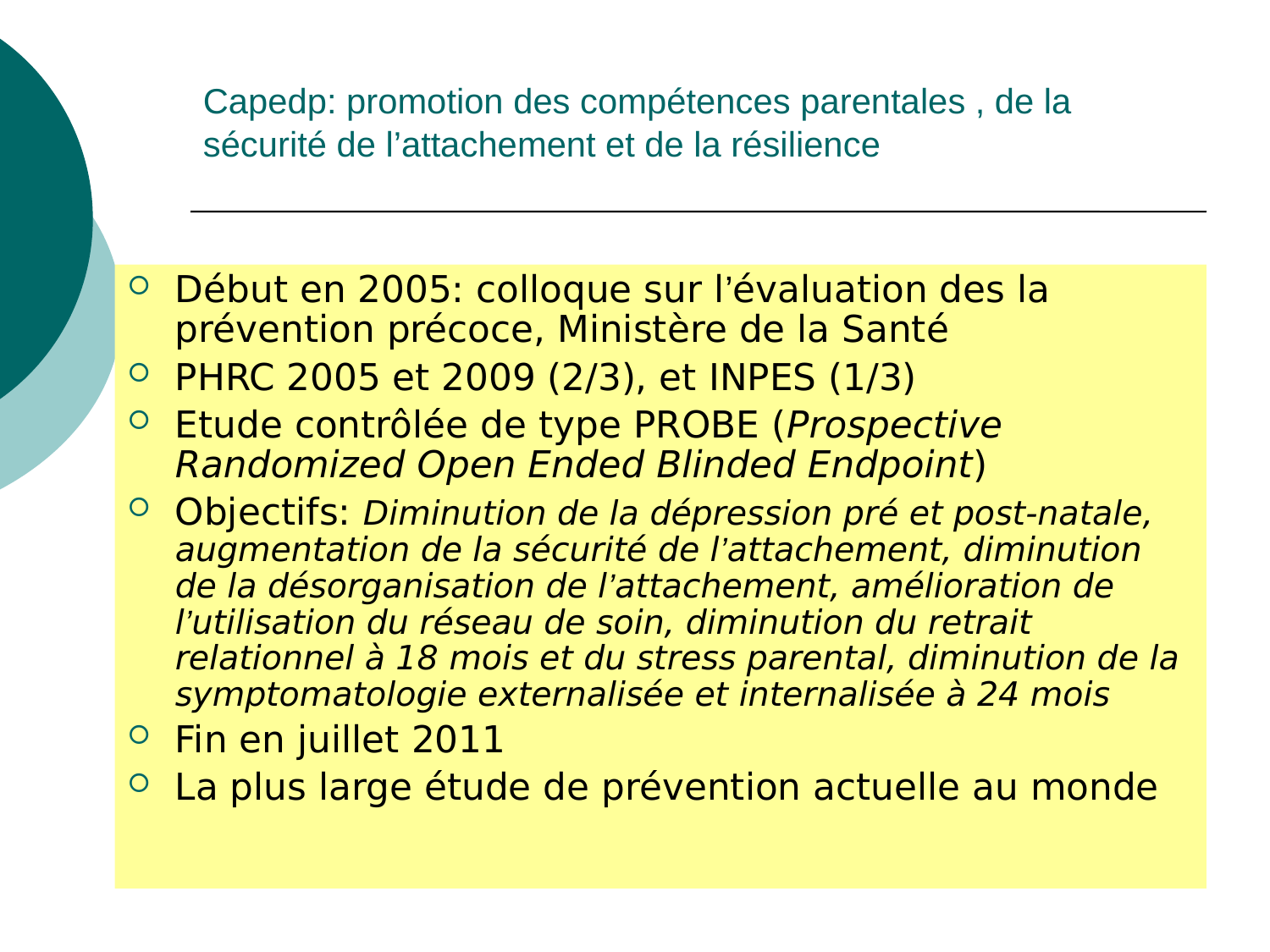

Capedp: promotion des compétences parentales , de la sécurité de l’attachement et de la résilience
Début en 2005: colloque sur l’évaluation des la prévention précoce, Ministère de la Santé
PHRC 2005 et 2009 (2/3), et INPES (1/3)
Etude contrôlée de type PROBE (Prospective Randomized Open Ended Blinded Endpoint)
Objectifs: Diminution de la dépression pré et post-natale, augmentation de la sécurité de l’attachement, diminution de la désorganisation de l’attachement, amélioration de l’utilisation du réseau de soin, diminution du retrait relationnel à 18 mois et du stress parental, diminution de la symptomatologie externalisée et internalisée à 24 mois
Fin en juillet 2011
La plus large étude de prévention actuelle au monde